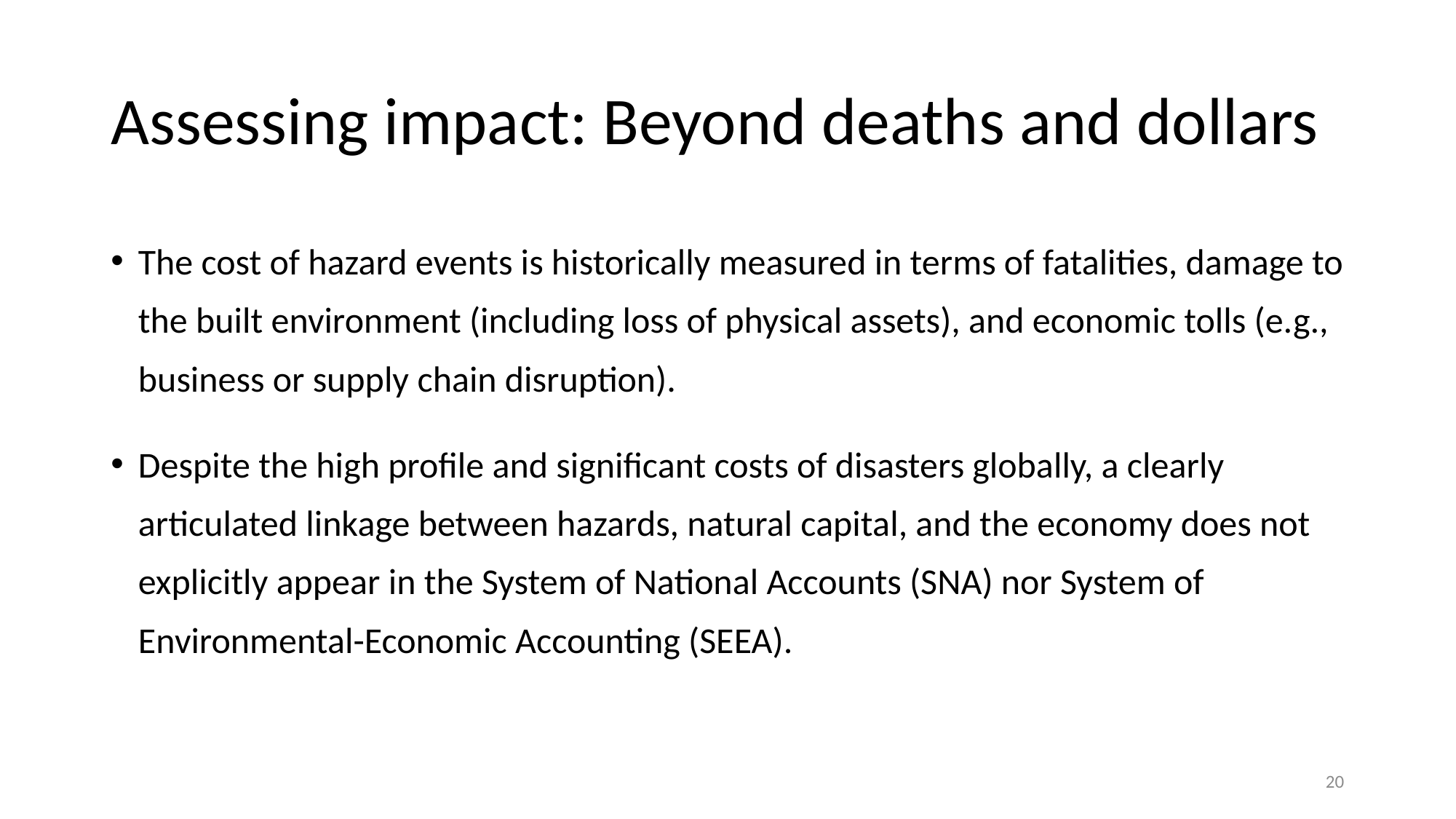

# Assessing impact: Beyond deaths and dollars
The cost of hazard events is historically measured in terms of fatalities, damage to the built environment (including loss of physical assets), and economic tolls (e.g.,  business or supply chain disruption).
Despite the high profile and significant costs of disasters globally, a clearly articulated linkage between hazards, natural capital, and the economy does not explicitly appear in the System of National Accounts (SNA) nor System of Environmental-Economic Accounting (SEEA).

20